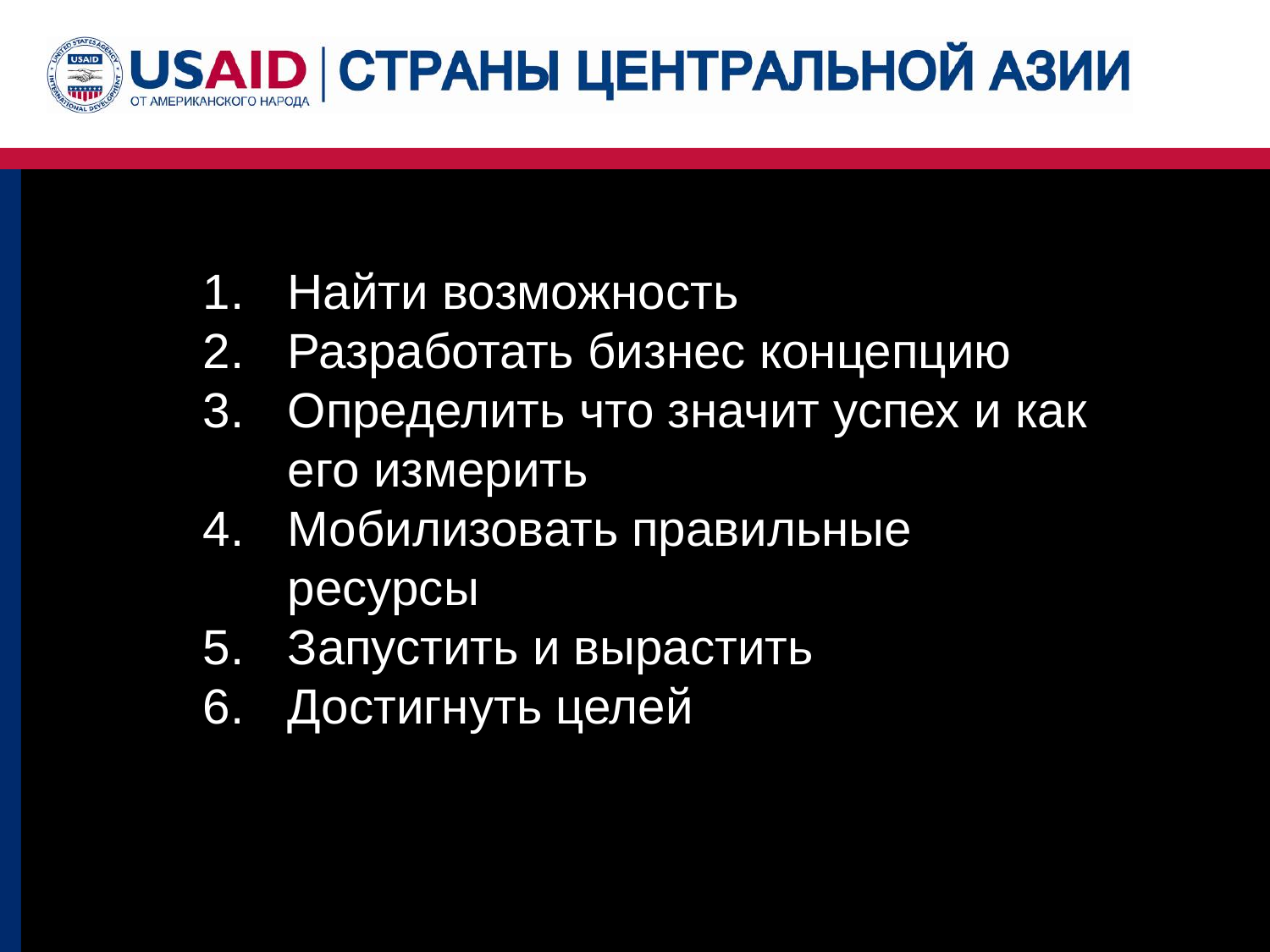

Найти возможность
Разработать бизнес концепцию
Определить что значит успех и как его измерить
Мобилизовать правильные ресурсы
Запустить и вырастить
Достигнуть целей